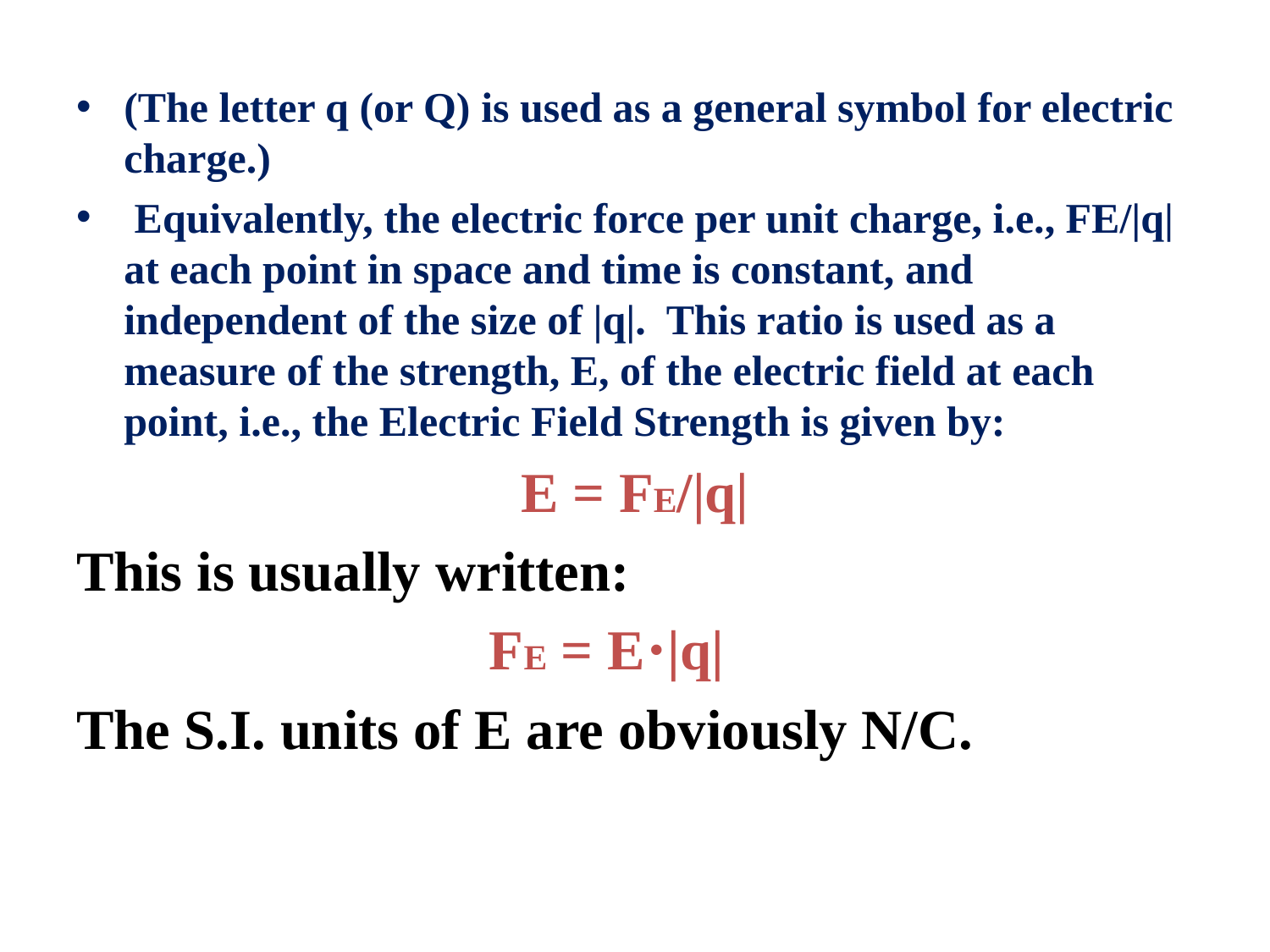

(The letter q (or Q) is used as a general symbol for electric charge.)
 Equivalently, the electric force per unit charge, i.e., FE/|q| at each point in space and time is constant, and independent of the size of |q|.  This ratio is used as a measure of the strength, E, of the electric field at each point, i.e., the Electric Field Strength is given by:
E = FE/|q|
This is usually written:
FE = E⋅|q|
The S.I. units of E are obviously N/C.